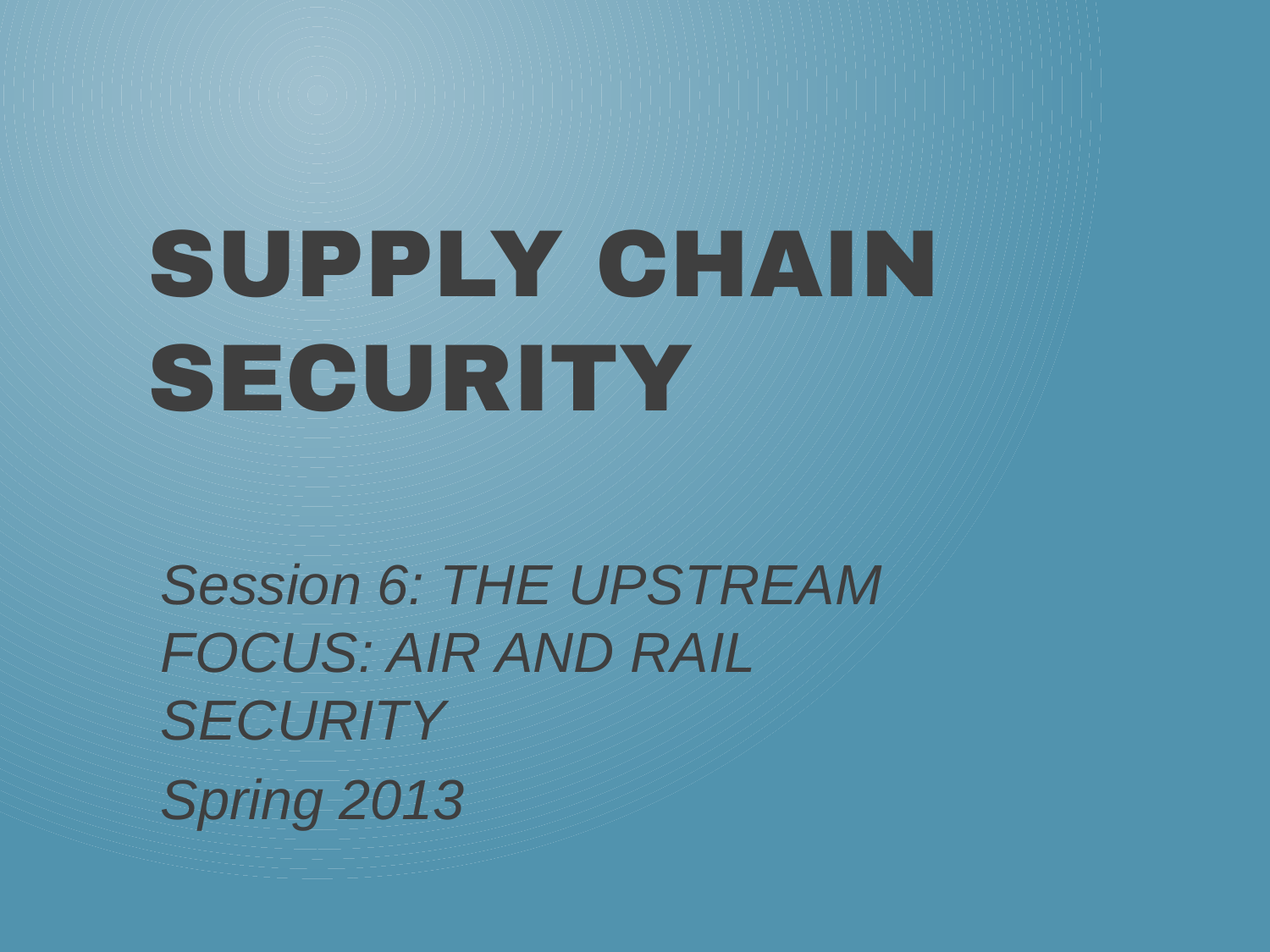

# Supply chain security
Session 6: THE UPSTREAM FOCUS: AIR AND RAIL SECURITY
Spring 2013